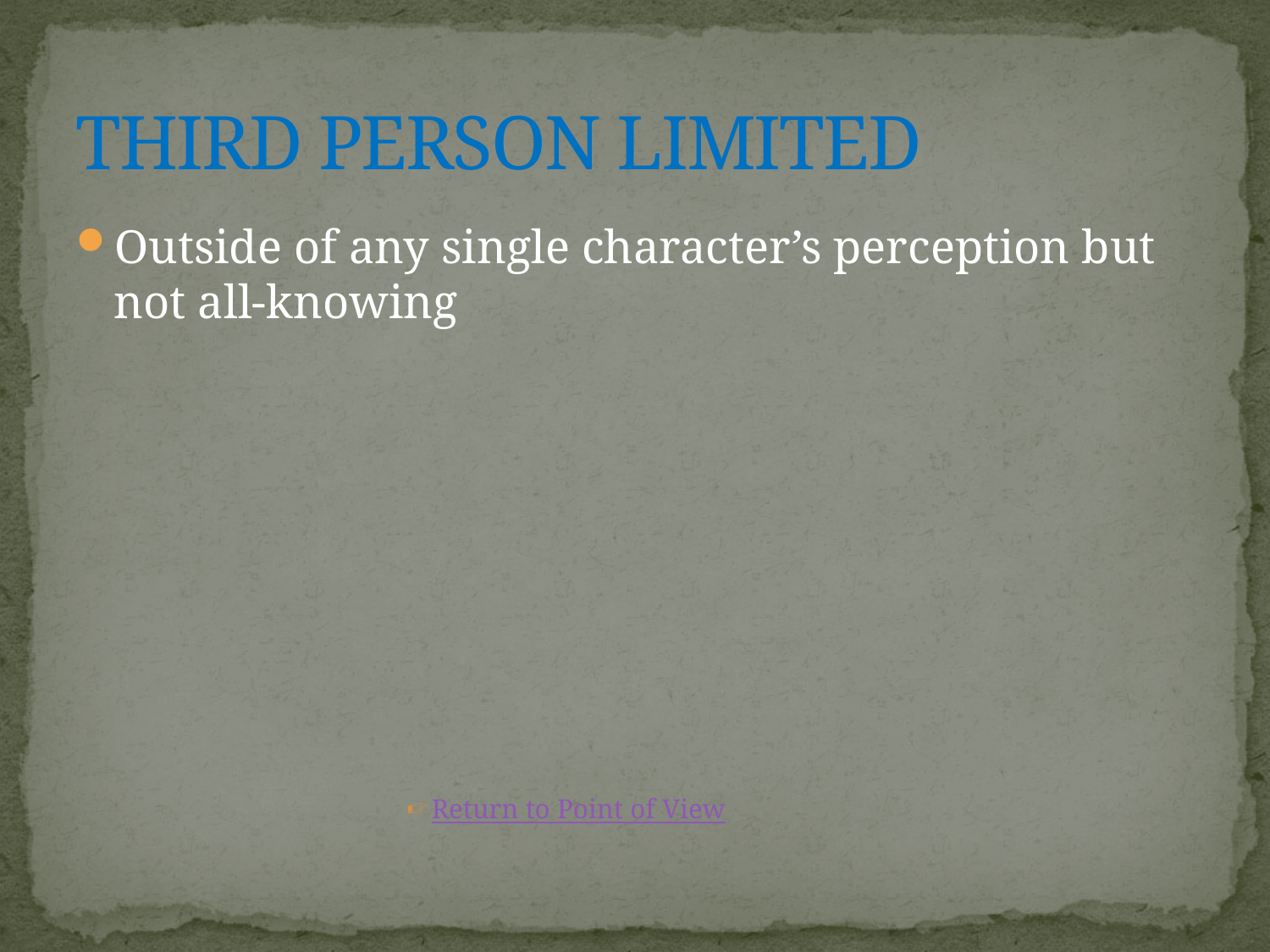

# THIRD PERSON LIMITED
Outside of any single character’s perception but not all-knowing

Return to Point of View